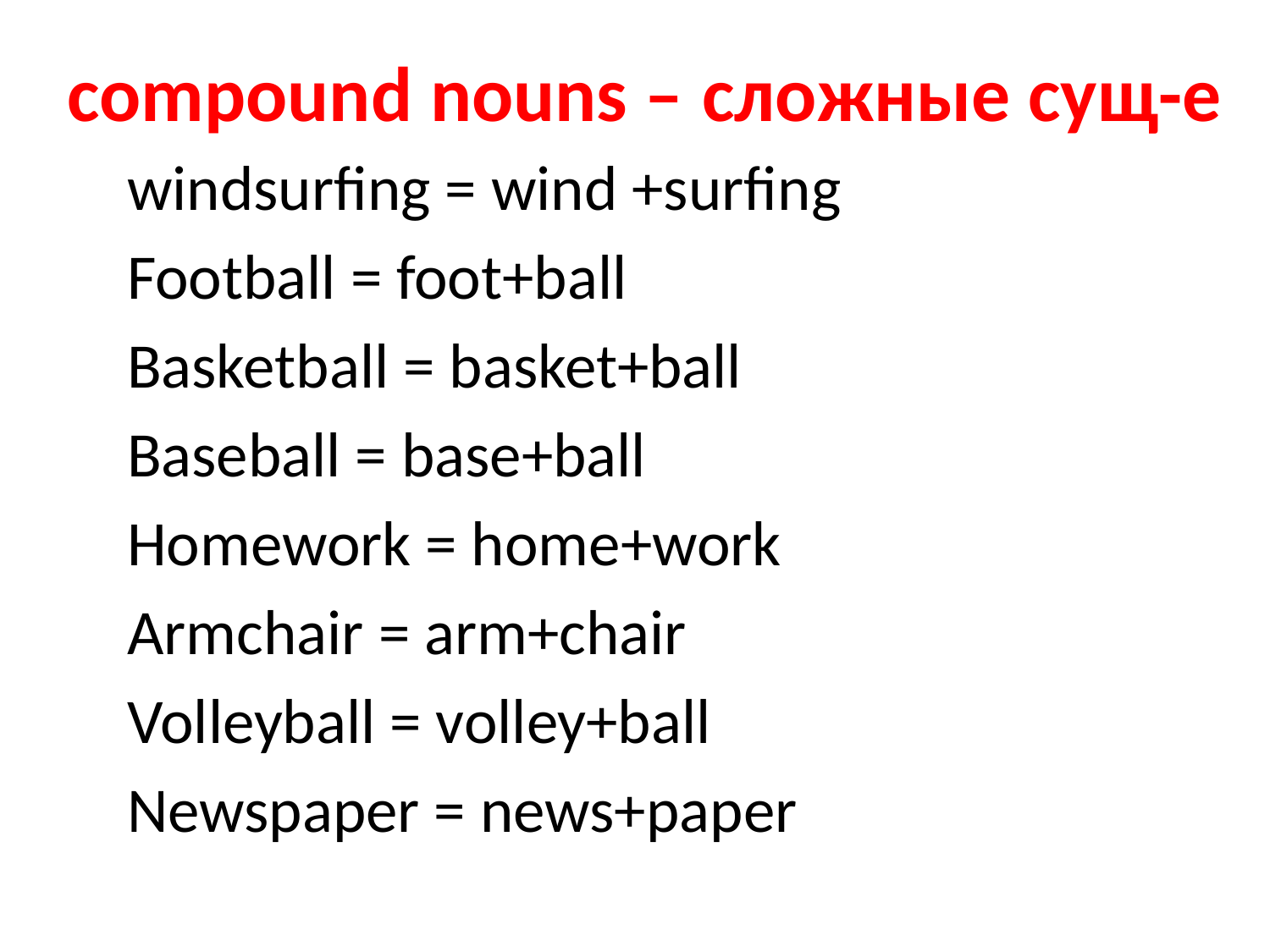

# compound nouns – сложные сущ-е
windsurfing = wind +surfing
Football = foot+ball
Basketball = basket+ball
Baseball = base+ball
Homework = home+work
Armchair = arm+chair
Volleyball = volley+ball
Newspaper = news+paper